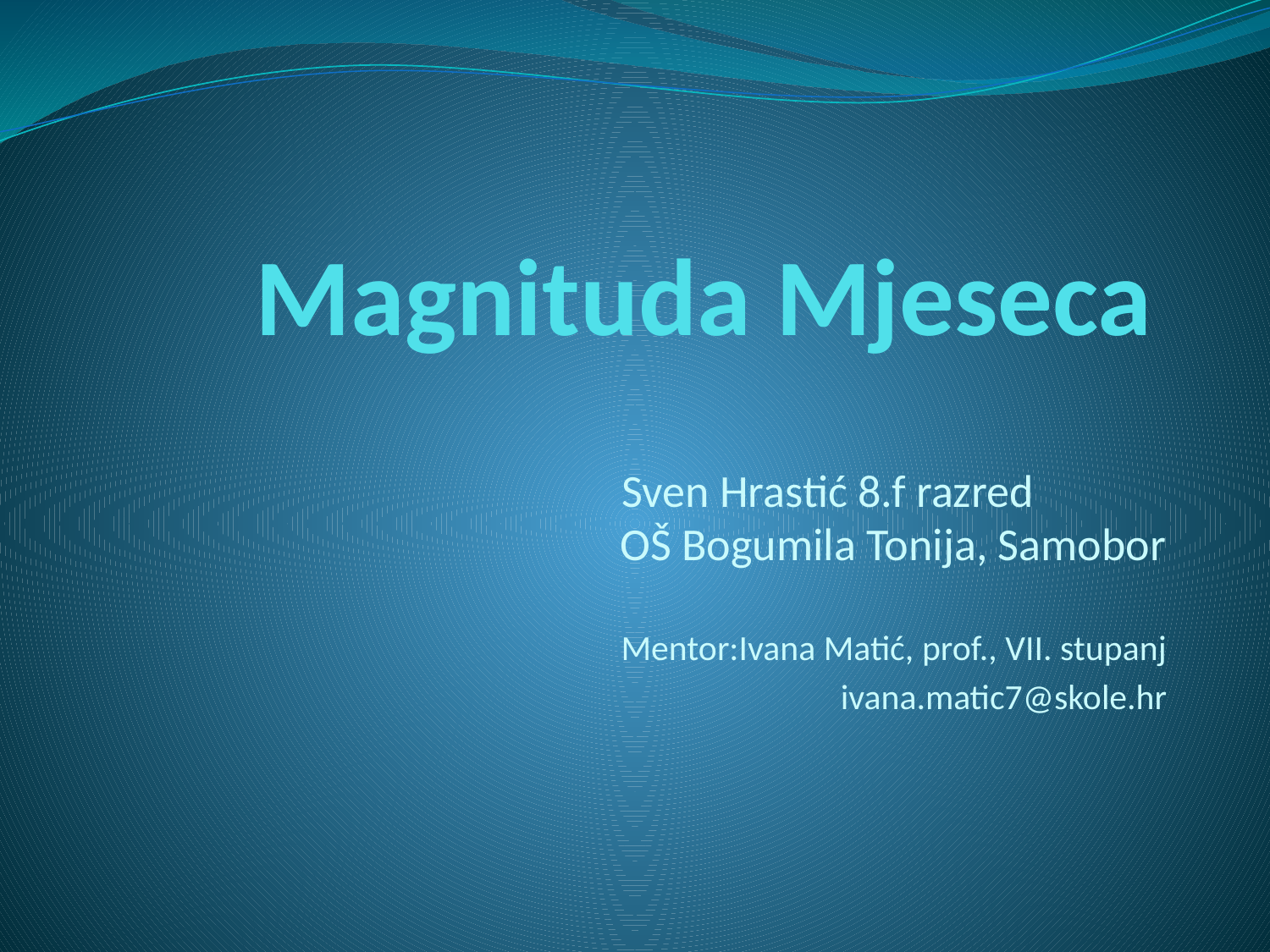

# Magnituda Mjeseca
                                       Sven Hrastić 8.f razred
OŠ Bogumila Tonija, Samobor

Mentor:Ivana Matić, prof., VII. stupanj
               ivana.matic7@skole.hr